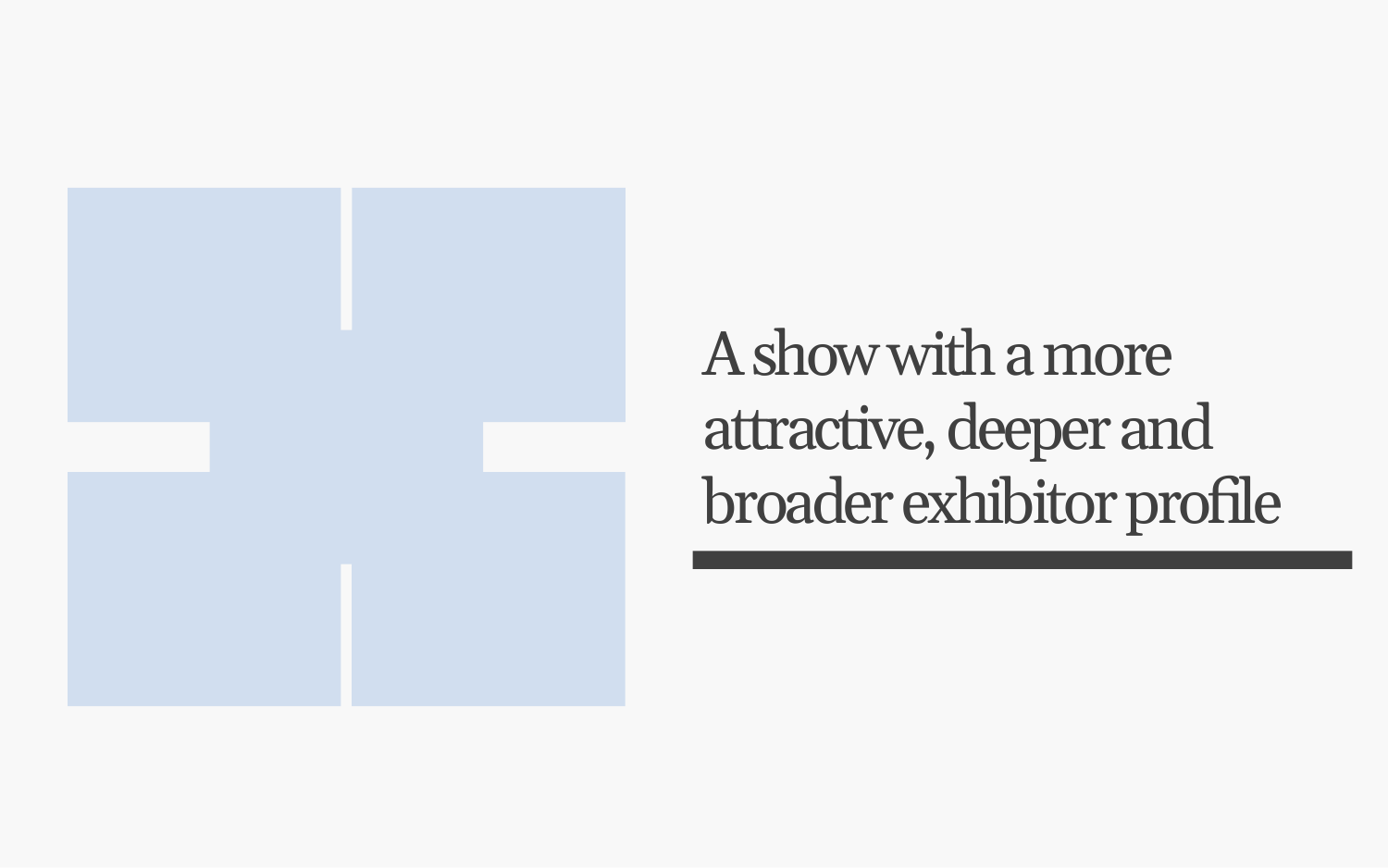

A show with a more attractive, deeper and broader exhibitor profile